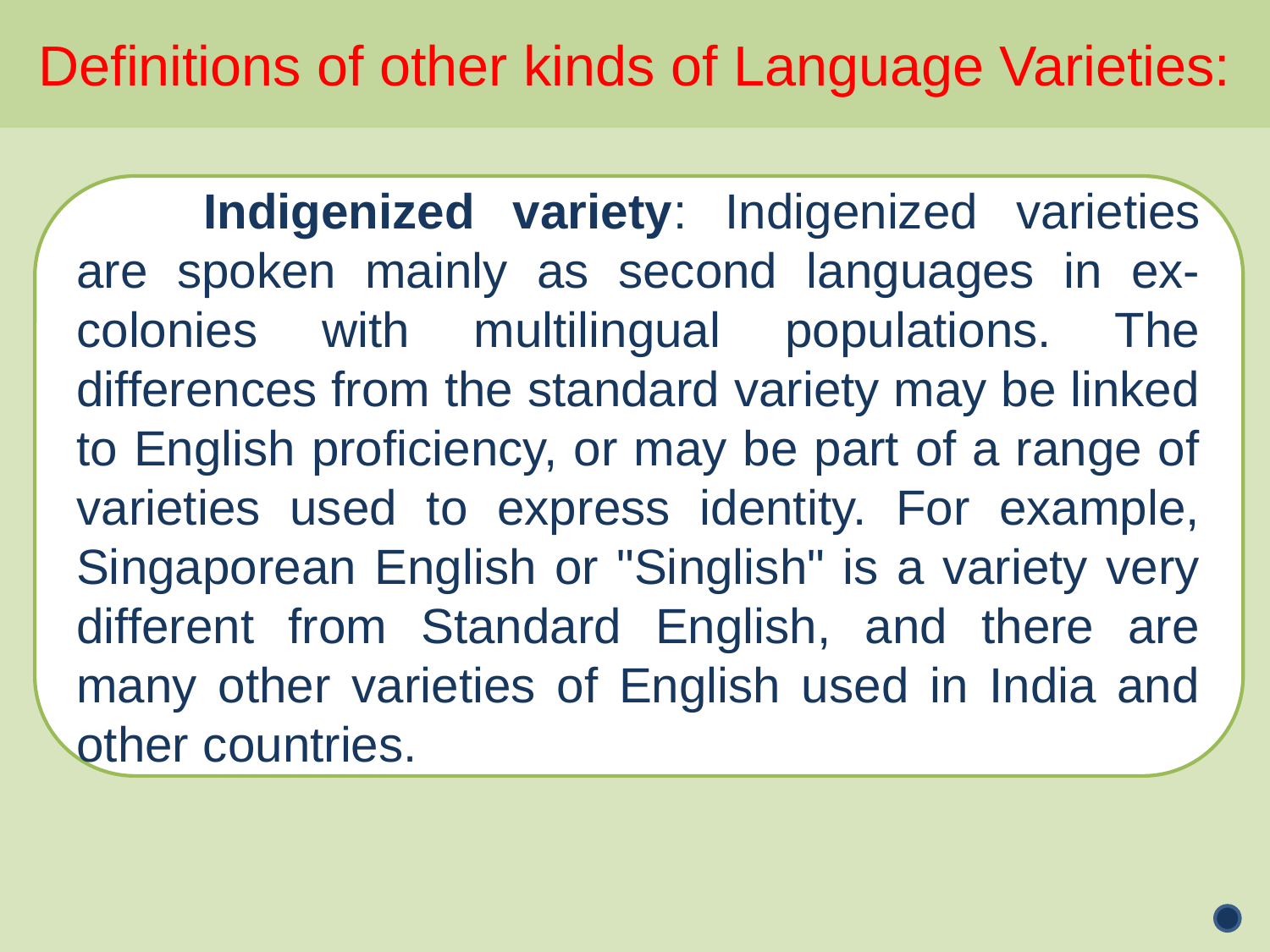

Definitions of other kinds of Language Varieties:
	Indigenized variety: Indigenized varieties are spoken mainly as second languages in ex-colonies with multilingual populations. The differences from the standard variety may be linked to English proficiency, or may be part of a range of varieties used to express identity. For example, Singaporean English or "Singlish" is a variety very different from Standard English, and there are many other varieties of English used in India and other countries.